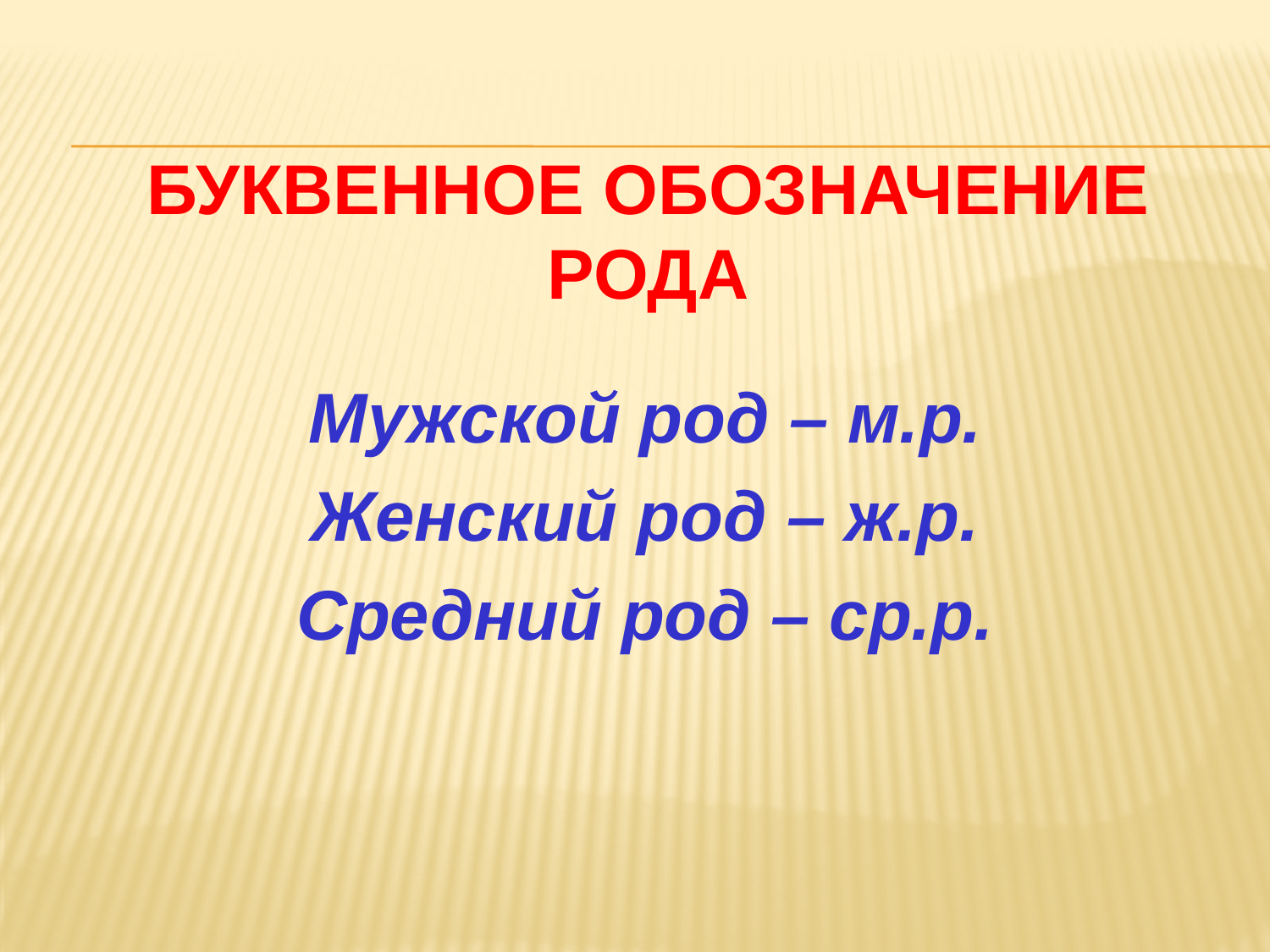

# Буквенное обозначение рода
Мужской род – м.р.
Женский род – ж.р.
Средний род – ср.р.